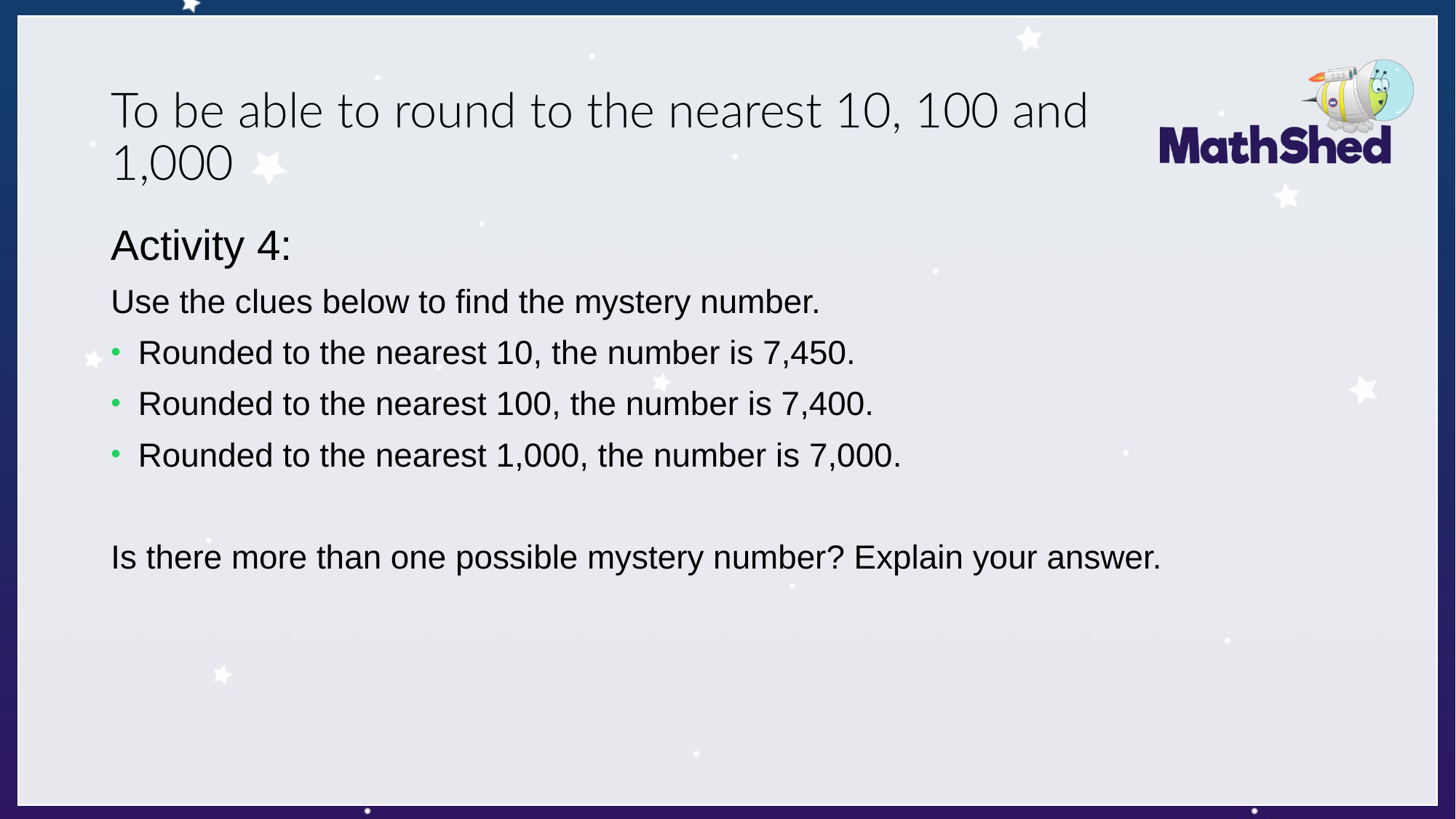

# To be able to round to the nearest 10, 100 and 1,000
Activity 4:
Use the clues below to find the mystery number.
Rounded to the nearest 10, the number is 7,450.
Rounded to the nearest 100, the number is 7,400.
Rounded to the nearest 1,000, the number is 7,000.

Is there more than one possible mystery number? Explain your answer.